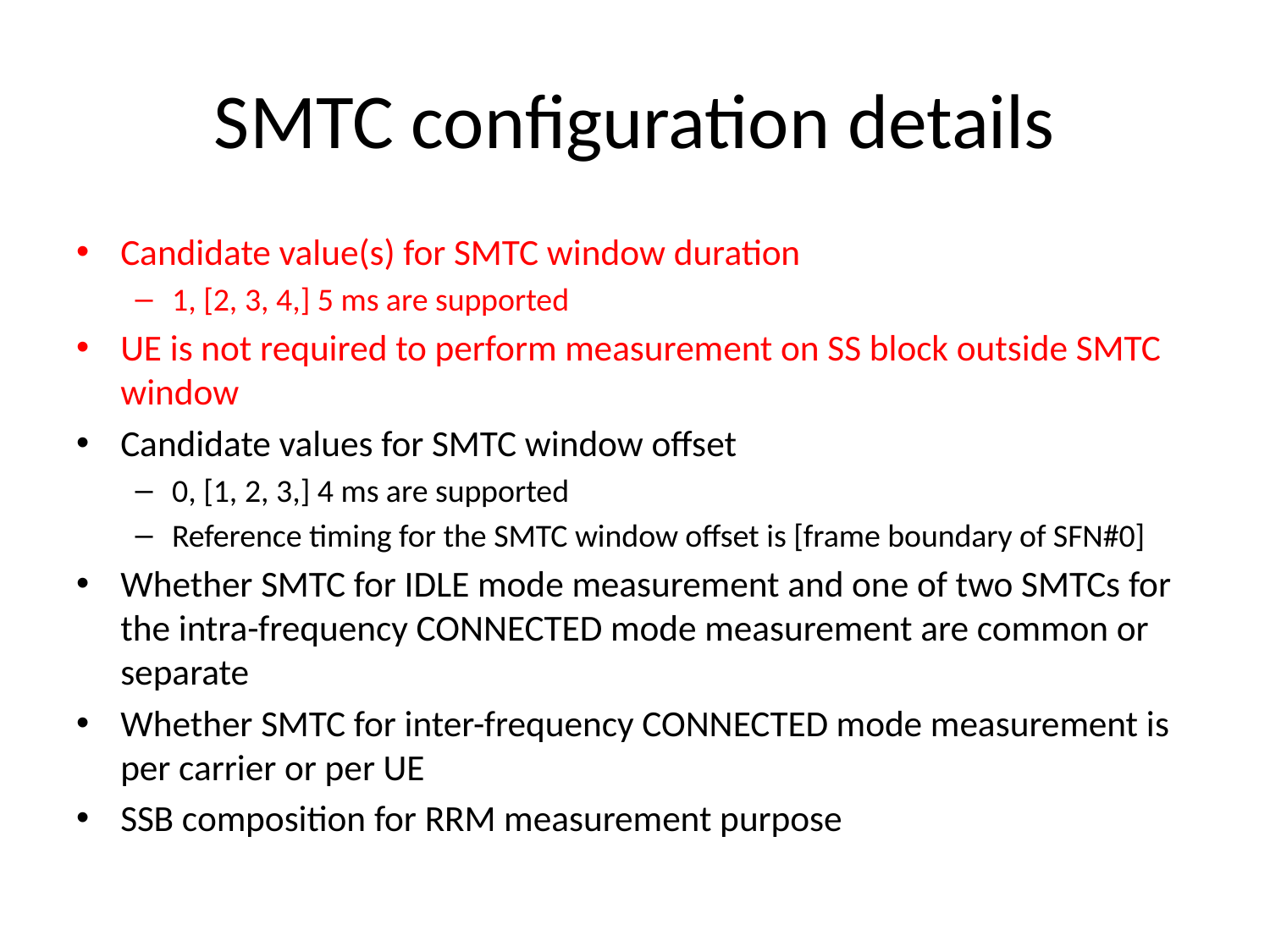

# SMTC configuration details
Candidate value(s) for SMTC window duration
1, [2, 3, 4,] 5 ms are supported
UE is not required to perform measurement on SS block outside SMTC window
Candidate values for SMTC window offset
0, [1, 2, 3,] 4 ms are supported
Reference timing for the SMTC window offset is [frame boundary of SFN#0]
Whether SMTC for IDLE mode measurement and one of two SMTCs for the intra-frequency CONNECTED mode measurement are common or separate
Whether SMTC for inter-frequency CONNECTED mode measurement is per carrier or per UE
SSB composition for RRM measurement purpose